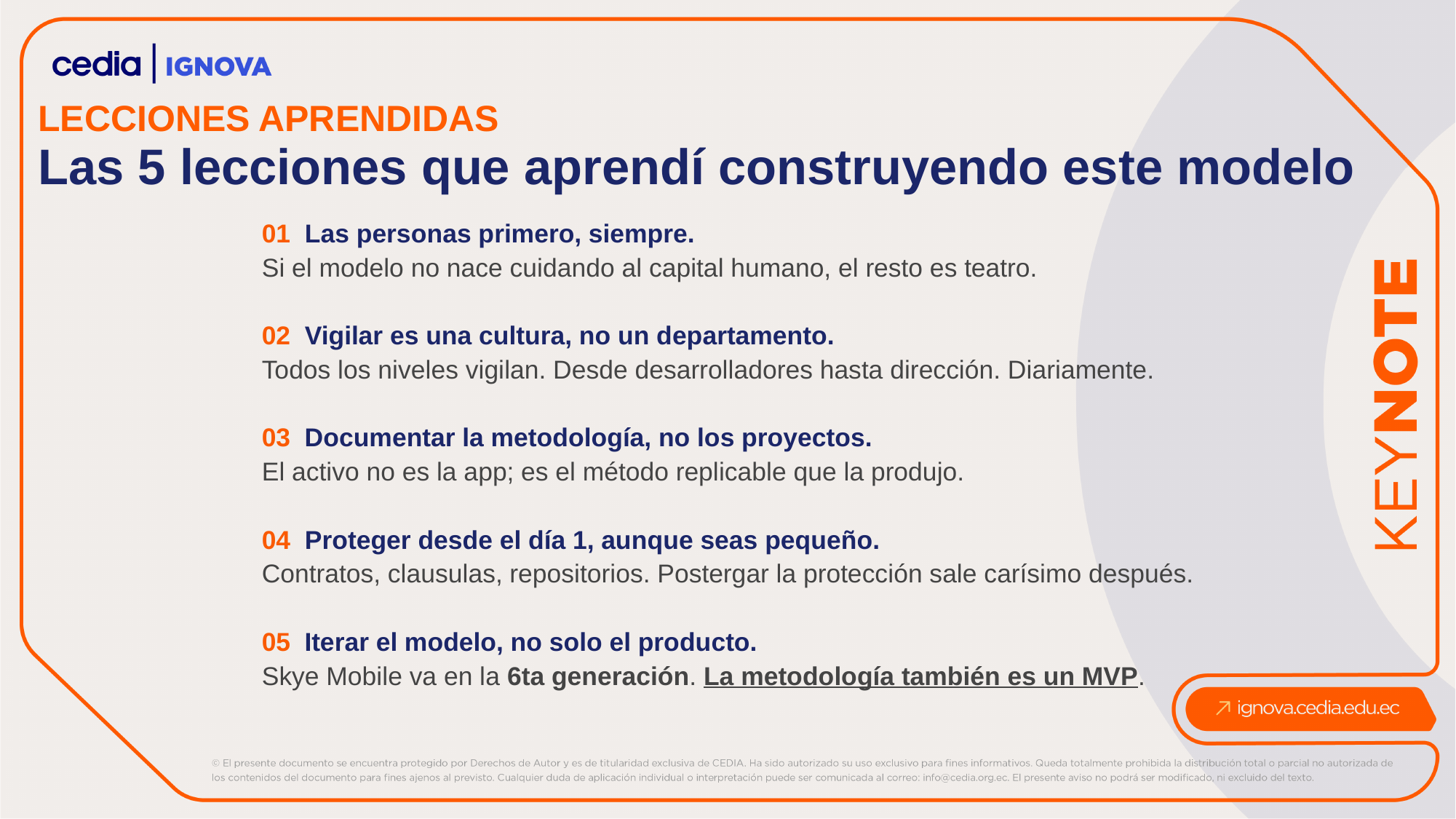

LECCIONES APRENDIDAS
Las 5 lecciones que aprendí construyendo este modelo
01  Las personas primero, siempre.
Si el modelo no nace cuidando al capital humano, el resto es teatro.

02  Vigilar es una cultura, no un departamento.
Todos los niveles vigilan. Desde desarrolladores hasta dirección. Diariamente.

03  Documentar la metodología, no los proyectos.
El activo no es la app; es el método replicable que la produjo.

04  Proteger desde el día 1, aunque seas pequeño.
Contratos, clausulas, repositorios. Postergar la protección sale carísimo después.

05  Iterar el modelo, no solo el producto.
Skye Mobile va en la 6ta generación. La metodología también es un MVP.